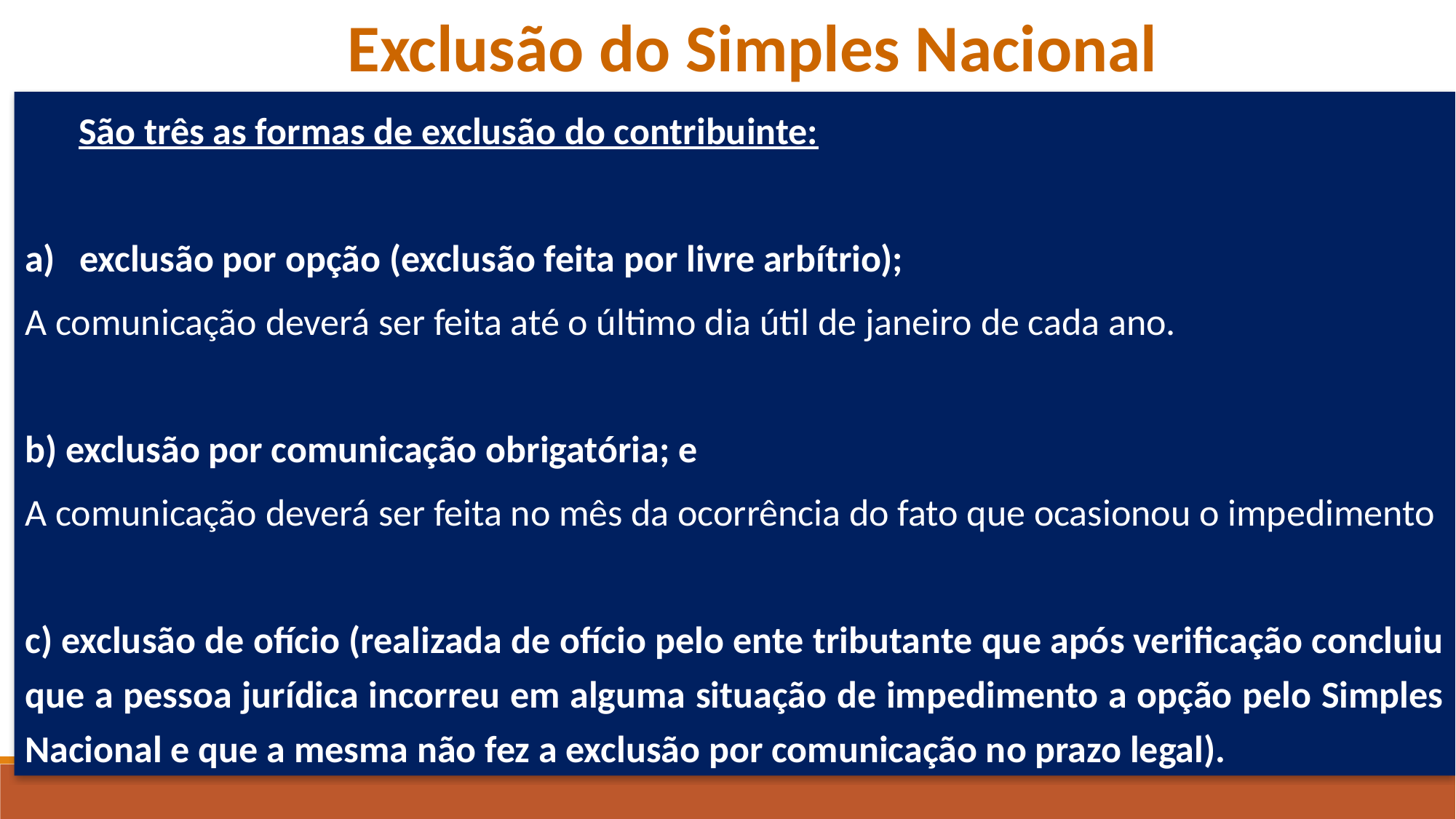

Exclusão do Simples Nacional
São três as formas de exclusão do contribuinte:

exclusão por opção (exclusão feita por livre arbítrio);
A comunicação deverá ser feita até o último dia útil de janeiro de cada ano.

b) exclusão por comunicação obrigatória; e
A comunicação deverá ser feita no mês da ocorrência do fato que ocasionou o impedimento

c) exclusão de ofício (realizada de ofício pelo ente tributante que após verificação concluiu que a pessoa jurídica incorreu em alguma situação de impedimento a opção pelo Simples Nacional e que a mesma não fez a exclusão por comunicação no prazo legal).